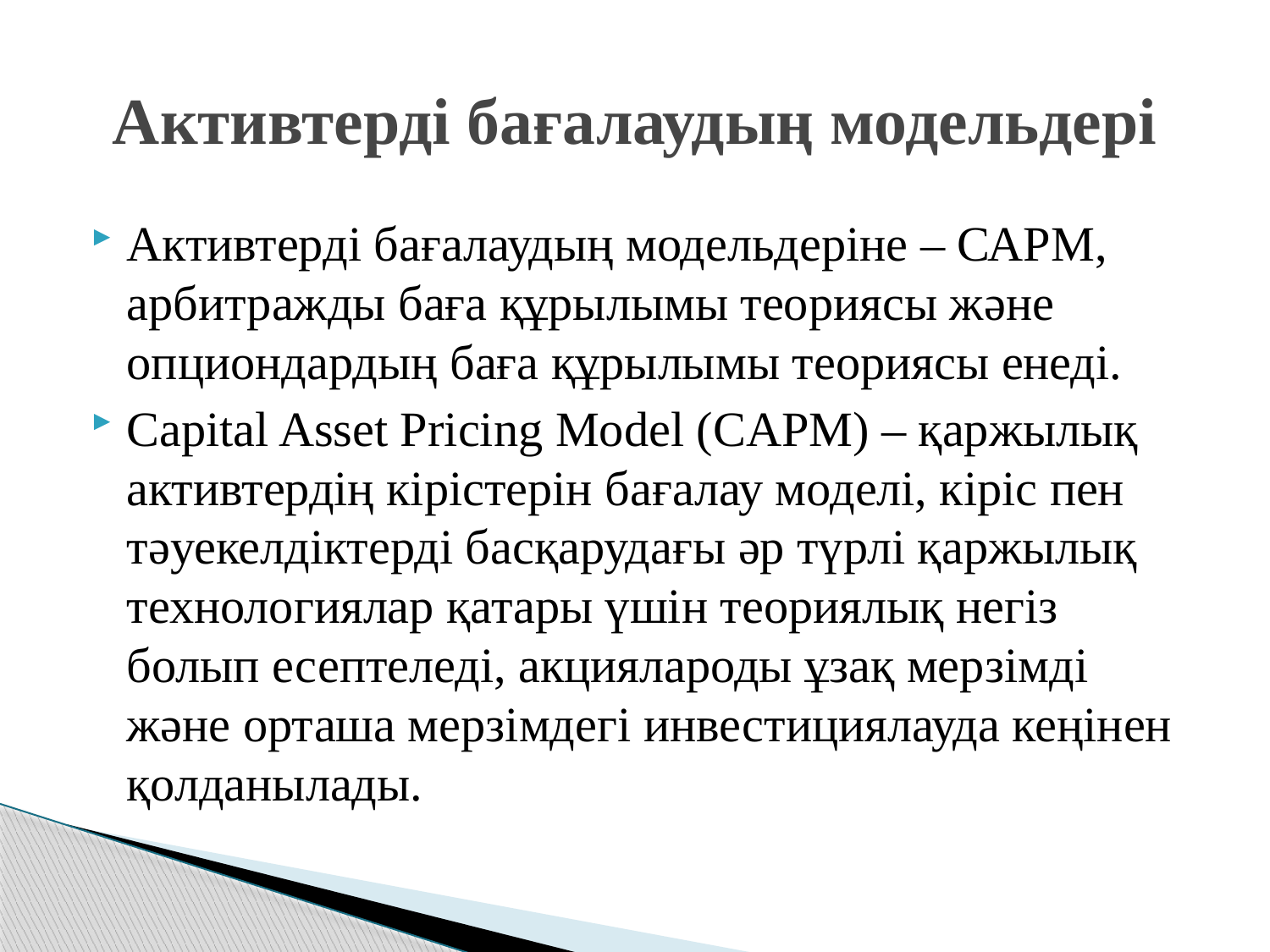

# Активтерді бағалаудың модельдері
Активтерді бағалаудың модельдеріне – САРМ, арбитражды баға құрылымы теориясы және опциондардың баға құрылымы теориясы енеді.
Capital Asset Pricing Model (CAPM) – қаржылық активтердің кірістерін бағалау моделі, кіріс пен тәуекелдіктерді басқарудағы әр түрлі қаржылық технологиялар қатары үшін теориялық негіз болып есептеледі, акциялароды ұзақ мерзімді және орташа мерзімдегі инвестициялауда кеңінен қолданылады.